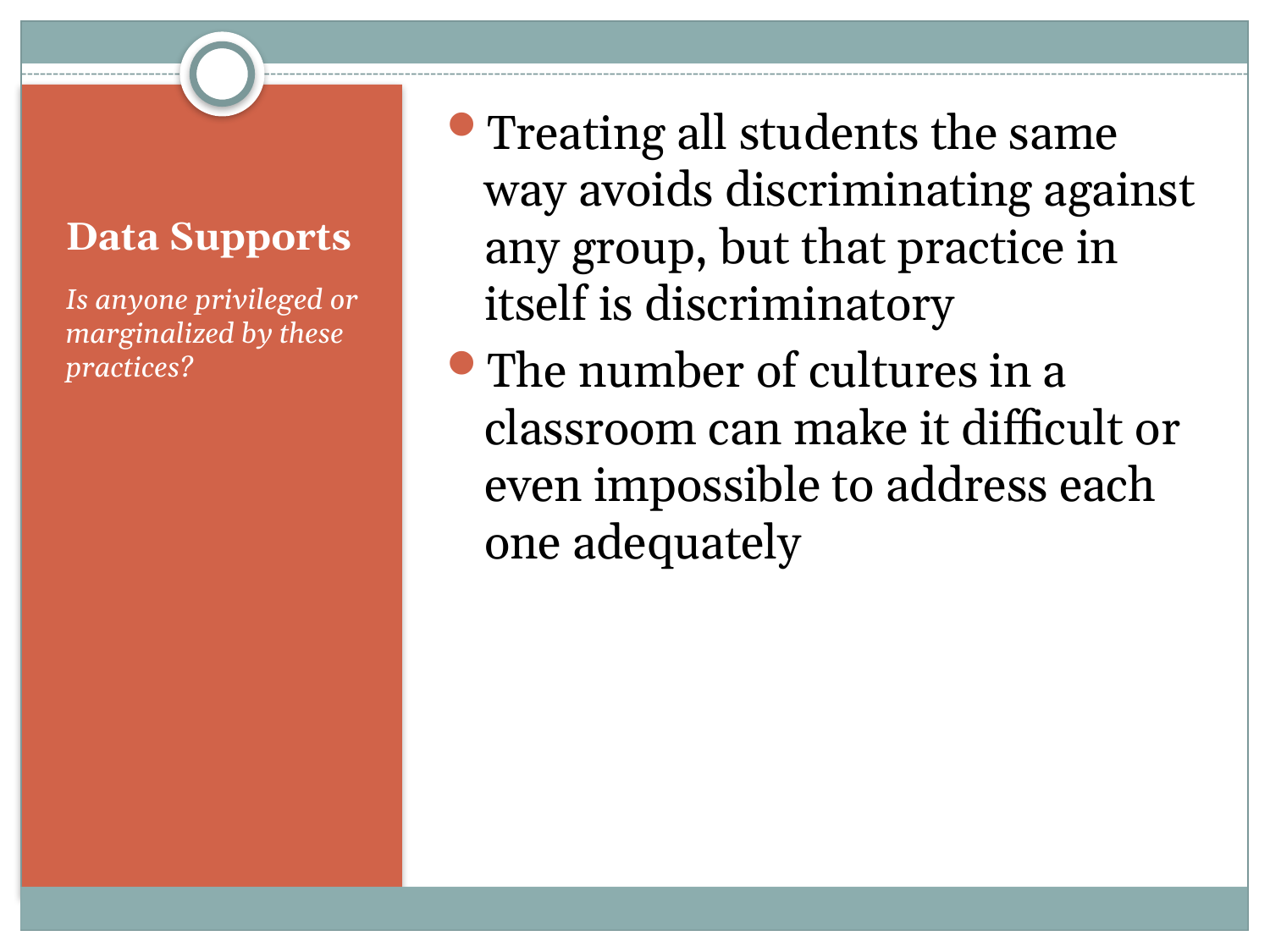

Treating all students the same way avoids discriminating against any group, but that practice in itself is discriminatory
The number of cultures in a classroom can make it difficult or even impossible to address each one adequately
# Data Supports
Is anyone privileged or marginalized by these practices?